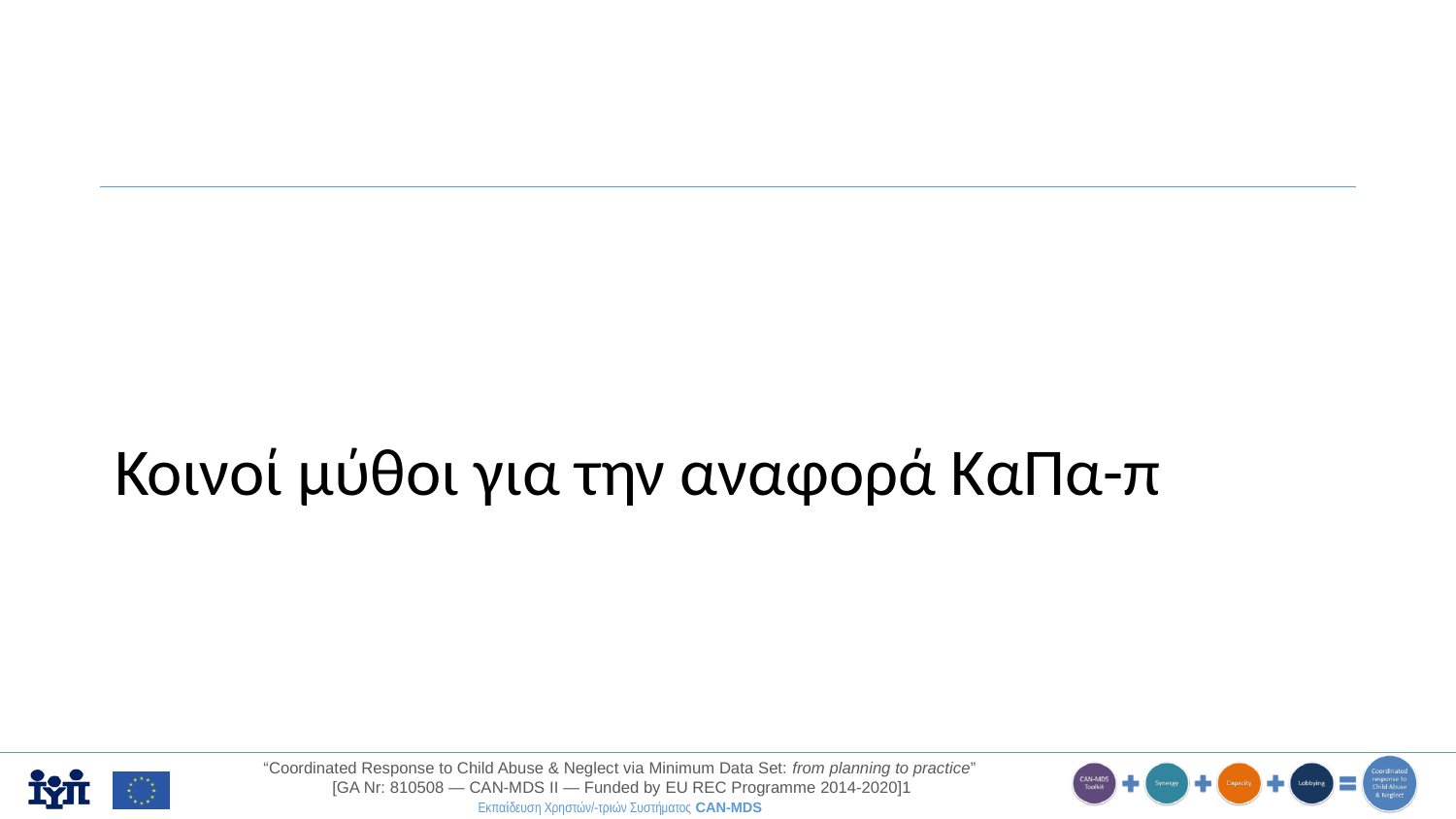

# Κοινοί μύθοι για την αναφορά ΚαΠα-π